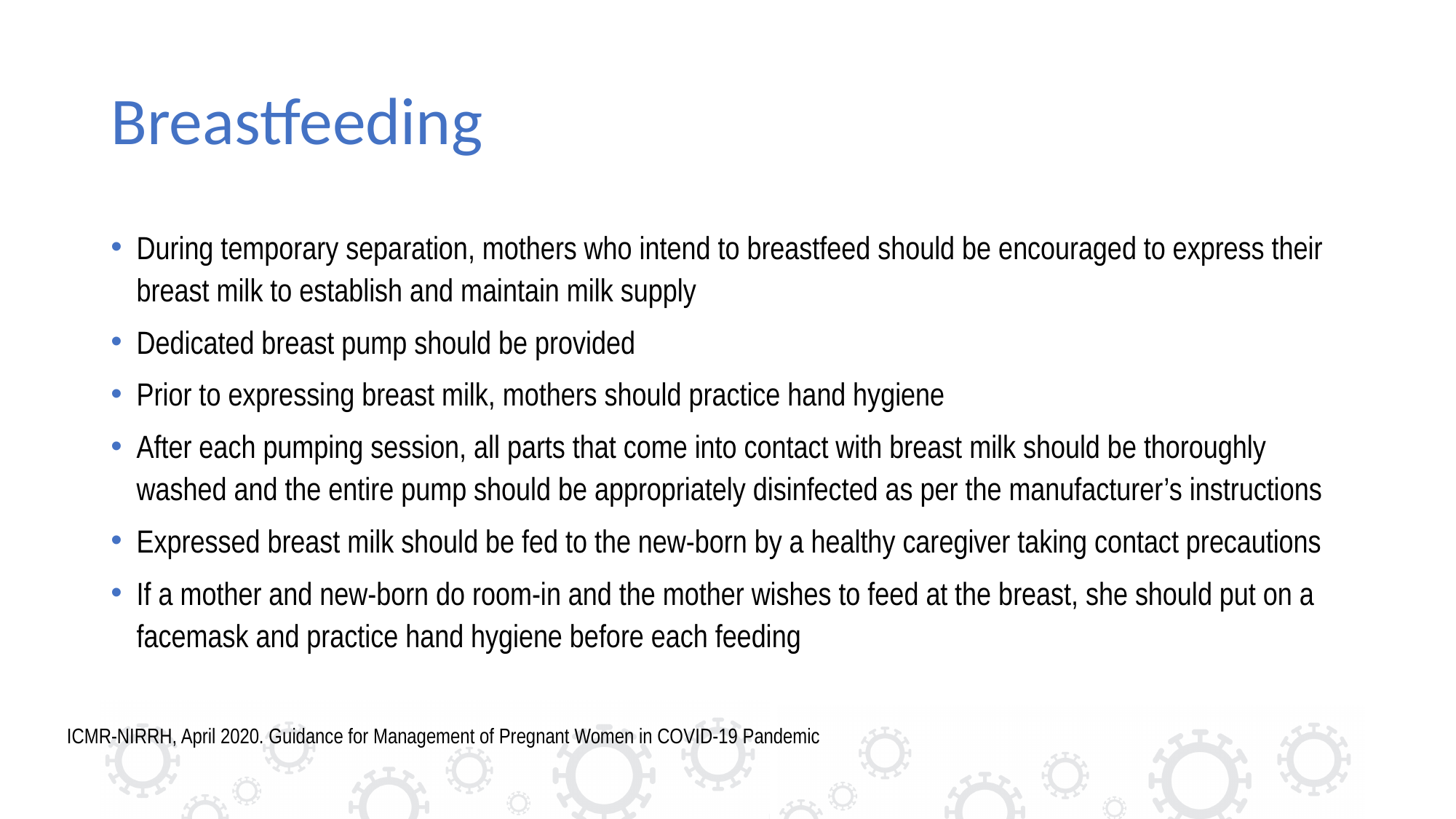

# Breastfeeding
During temporary separation, mothers who intend to breastfeed should be encouraged to express their breast milk to establish and maintain milk supply
Dedicated breast pump should be provided
Prior to expressing breast milk, mothers should practice hand hygiene
After each pumping session, all parts that come into contact with breast milk should be thoroughly washed and the entire pump should be appropriately disinfected as per the manufacturer’s instructions
Expressed breast milk should be fed to the new-born by a healthy caregiver taking contact precautions
If a mother and new-born do room-in and the mother wishes to feed at the breast, she should put on a facemask and practice hand hygiene before each feeding
ICMR-NIRRH, April 2020. Guidance for Management of Pregnant Women in COVID-19 Pandemic